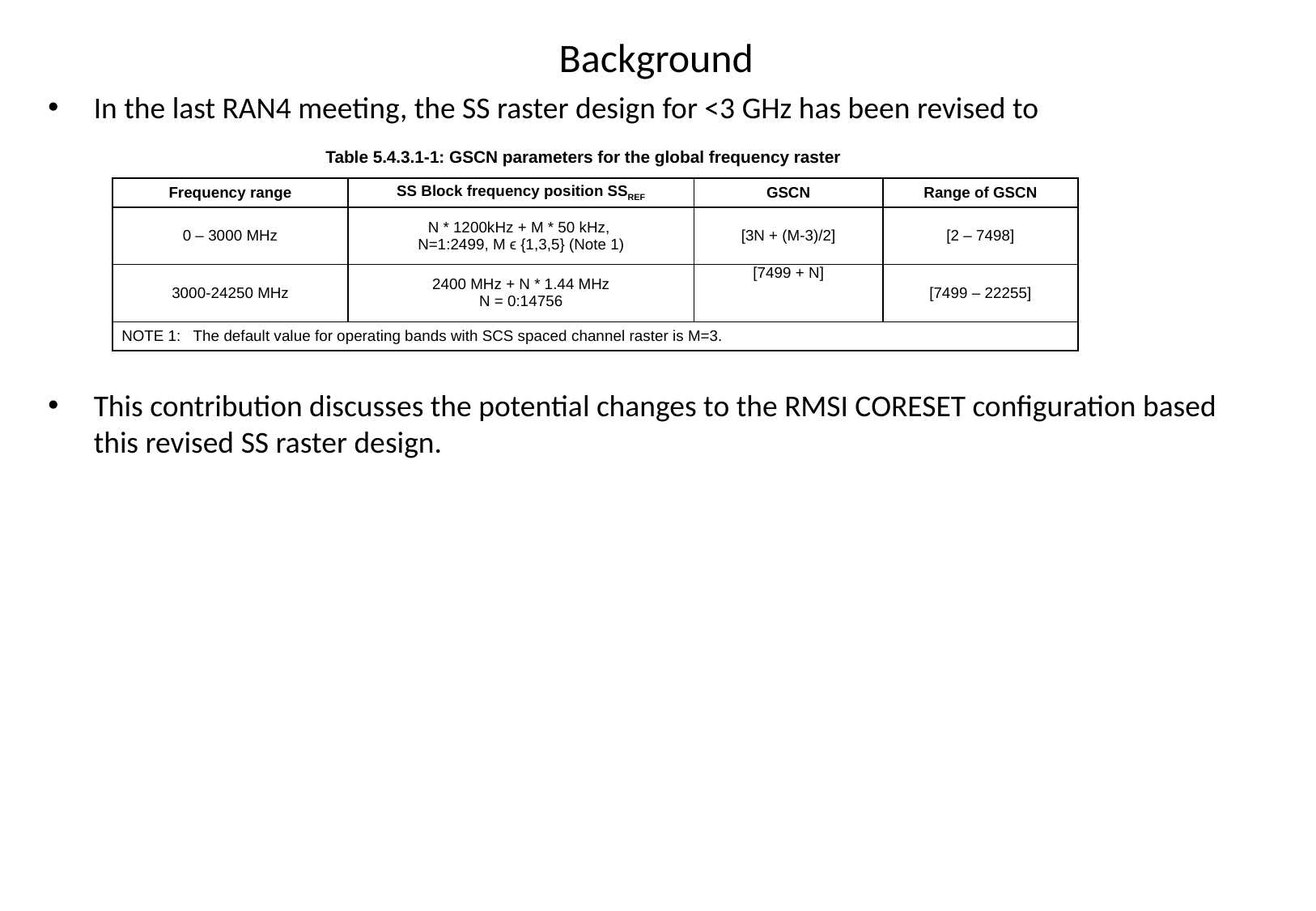

# Background
In the last RAN4 meeting, the SS raster design for <3 GHz has been revised to

This contribution discusses the potential changes to the RMSI CORESET configuration based this revised SS raster design.

Table 5.4.3.1-1: GSCN parameters for the global frequency raster

| Frequency range | SS Block frequency position SSREF | GSCN | Range of GSCN |
| --- | --- | --- | --- |
| 0 – 3000 MHz | N \* 1200kHz + M \* 50 kHz, N=1:2499, M ϵ {1,3,5} (Note 1) | [3N + (M-3)/2] | [2 – 7498] |
| 3000-24250 MHz | 2400 MHz + N \* 1.44 MHz N = 0:14756 | [7499 + N] | [7499 – 22255] |
| NOTE 1: The default value for operating bands with SCS spaced channel raster is M=3. |  |  |  |